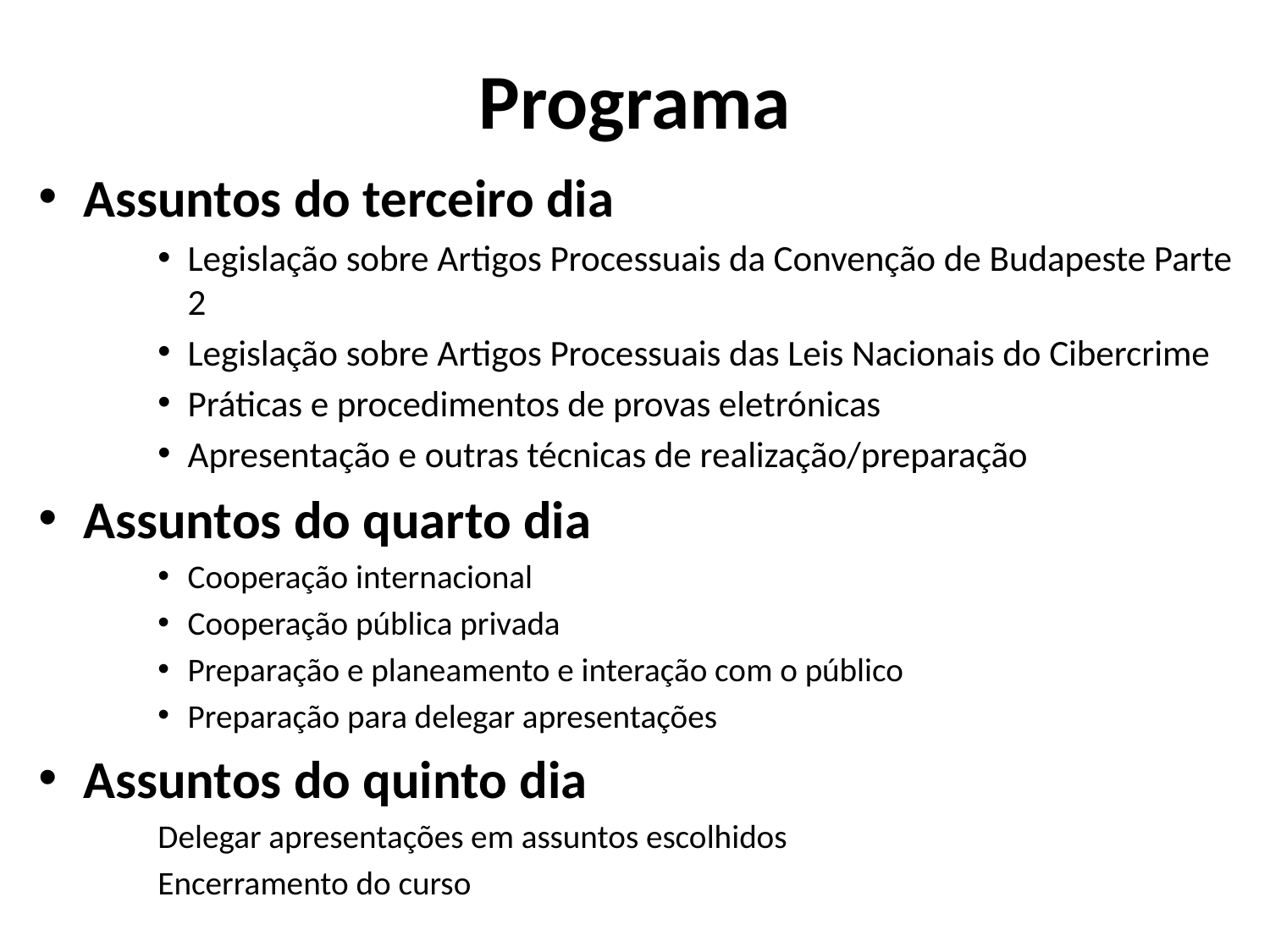

# Programa
Assuntos do terceiro dia
Legislação sobre Artigos Processuais da Convenção de Budapeste Parte 2
Legislação sobre Artigos Processuais das Leis Nacionais do Cibercrime
Práticas e procedimentos de provas eletrónicas
Apresentação e outras técnicas de realização/preparação
Assuntos do quarto dia
Cooperação internacional
Cooperação pública privada
Preparação e planeamento e interação com o público
Preparação para delegar apresentações
Assuntos do quinto dia
Delegar apresentações em assuntos escolhidos
Encerramento do curso